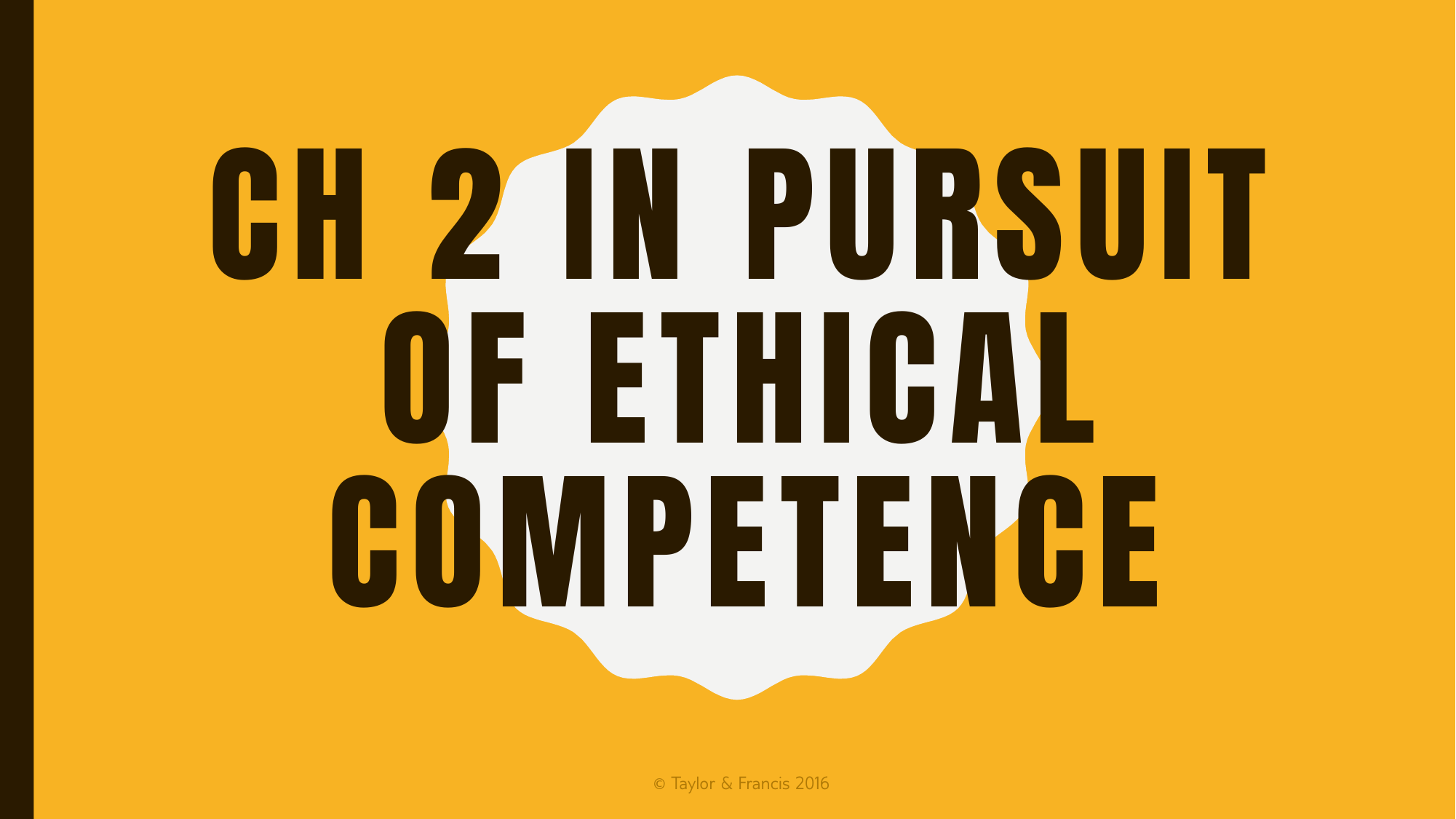

# Ch 2 In Pursuit of Ethical Competence
© Taylor & Francis 2016